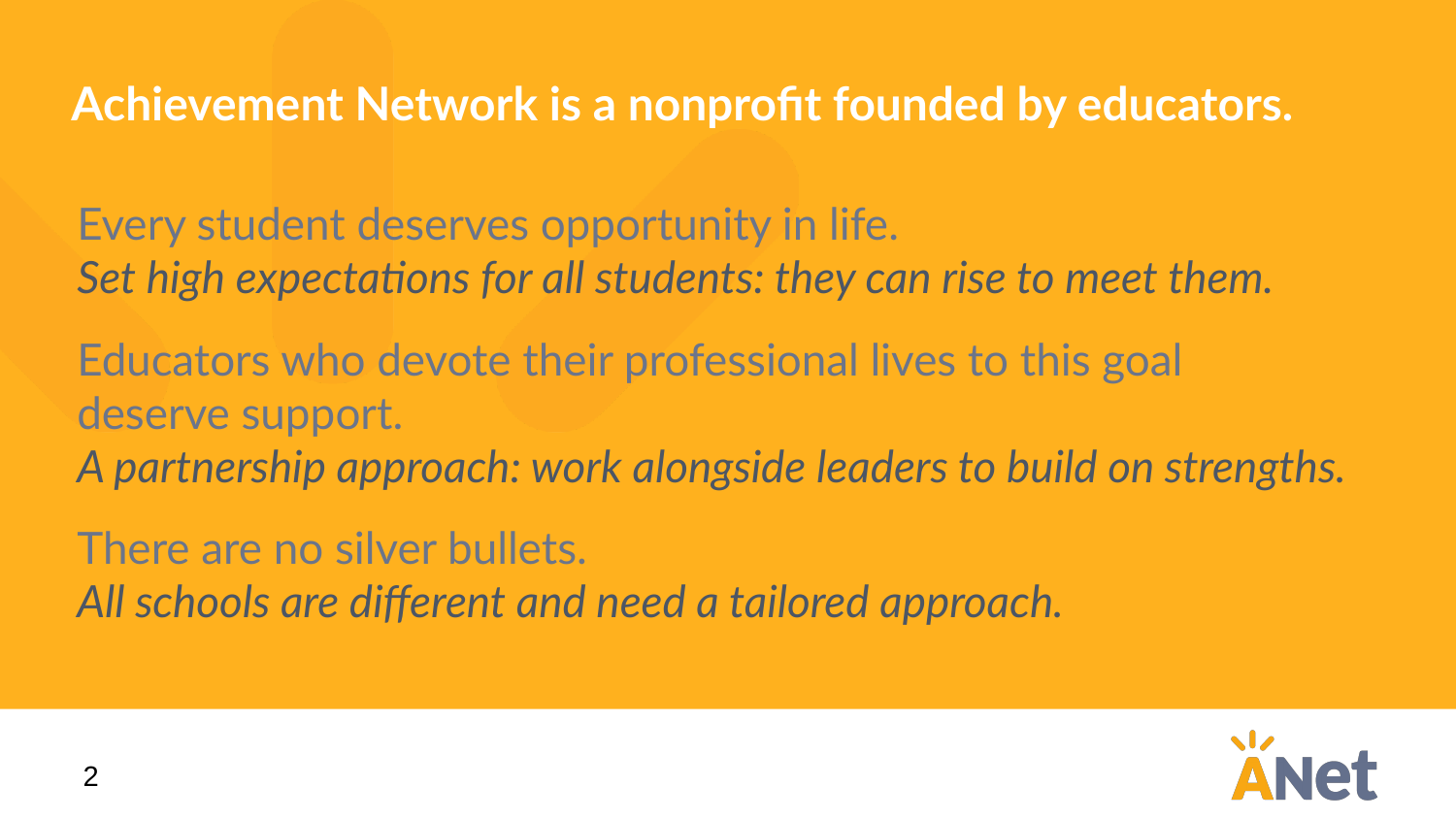

Achievement Network is a nonprofit founded by educators.

Every student deserves opportunity in life.
Set high expectations for all students: they can rise to meet them.
Educators who devote their professional lives to this goal
deserve support.
A partnership approach: work alongside leaders to build on strengths.
There are no silver bullets.
All schools are different and need a tailored approach.
2